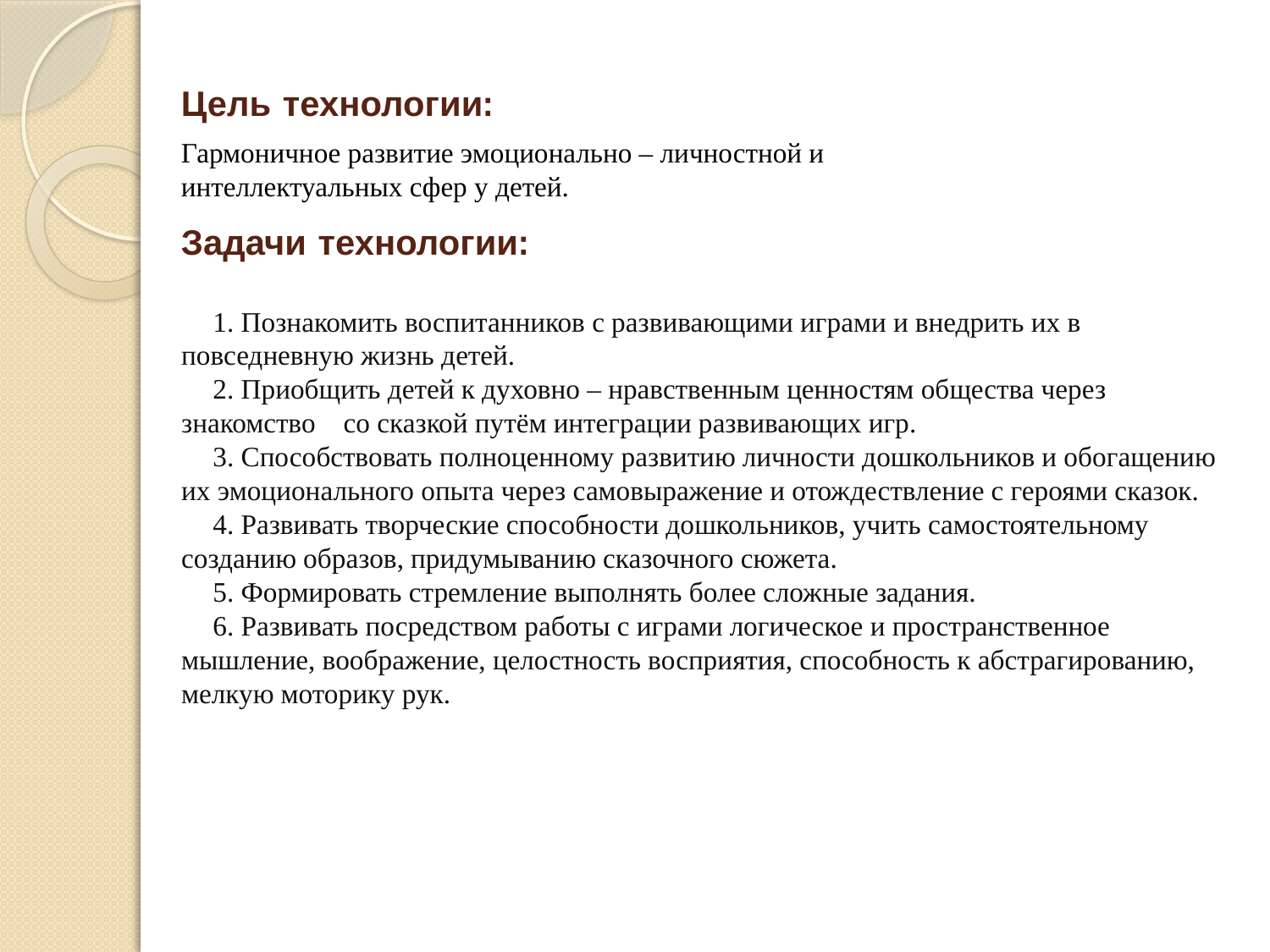

# Цель технологии:
Гармоничное развитие эмоционально – личностной и интеллектуальных сфер у детей.
Задачи технологии:
1. Познакомить воспитанников с развивающими играми и внедрить их в повседневную жизнь детей.
2. Приобщить детей к духовно – нравственным ценностям общества через знакомство    со сказкой путём интеграции развивающих игр.
3. Способствовать полноценному развитию личности дошкольников и обогащению их эмоционального опыта через самовыражение и отождествление с героями сказок.
4. Развивать творческие способности дошкольников, учить самостоятельному созданию образов, придумыванию сказочного сюжета.
5. Формировать стремление выполнять более сложные задания.
6. Развивать посредством работы с играми логическое и пространственное мышление, воображение, целостность восприятия, способность к абстрагированию, мелкую моторику рук.